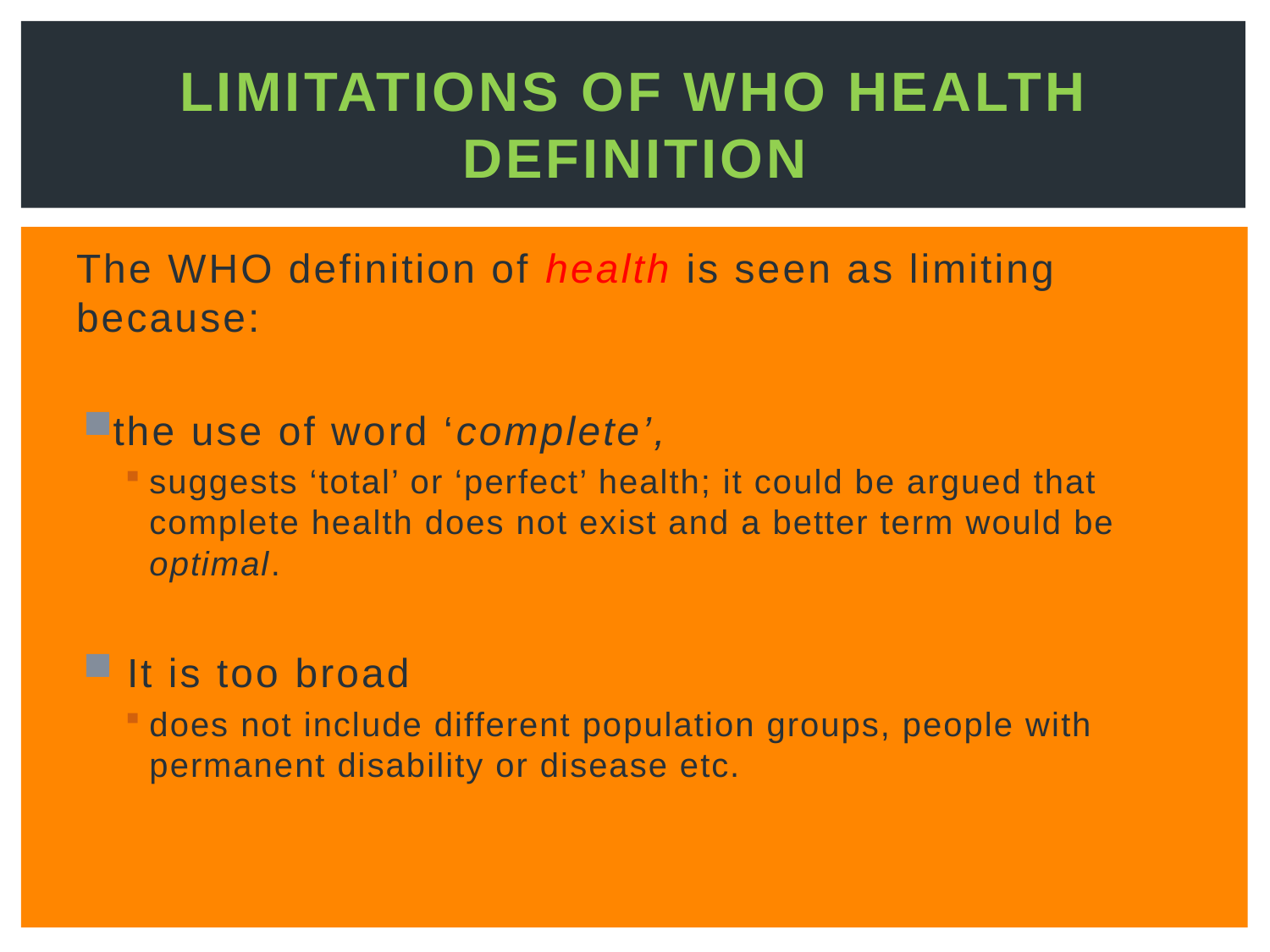

# Limitations of WHO health definition
The WHO definition of health is seen as limiting because:

the use of word ‘complete’,
suggests ‘total’ or ‘perfect’ health; it could be argued that complete health does not exist and a better term would be optimal.

 It is too broad
does not include different population groups, people with permanent disability or disease etc.